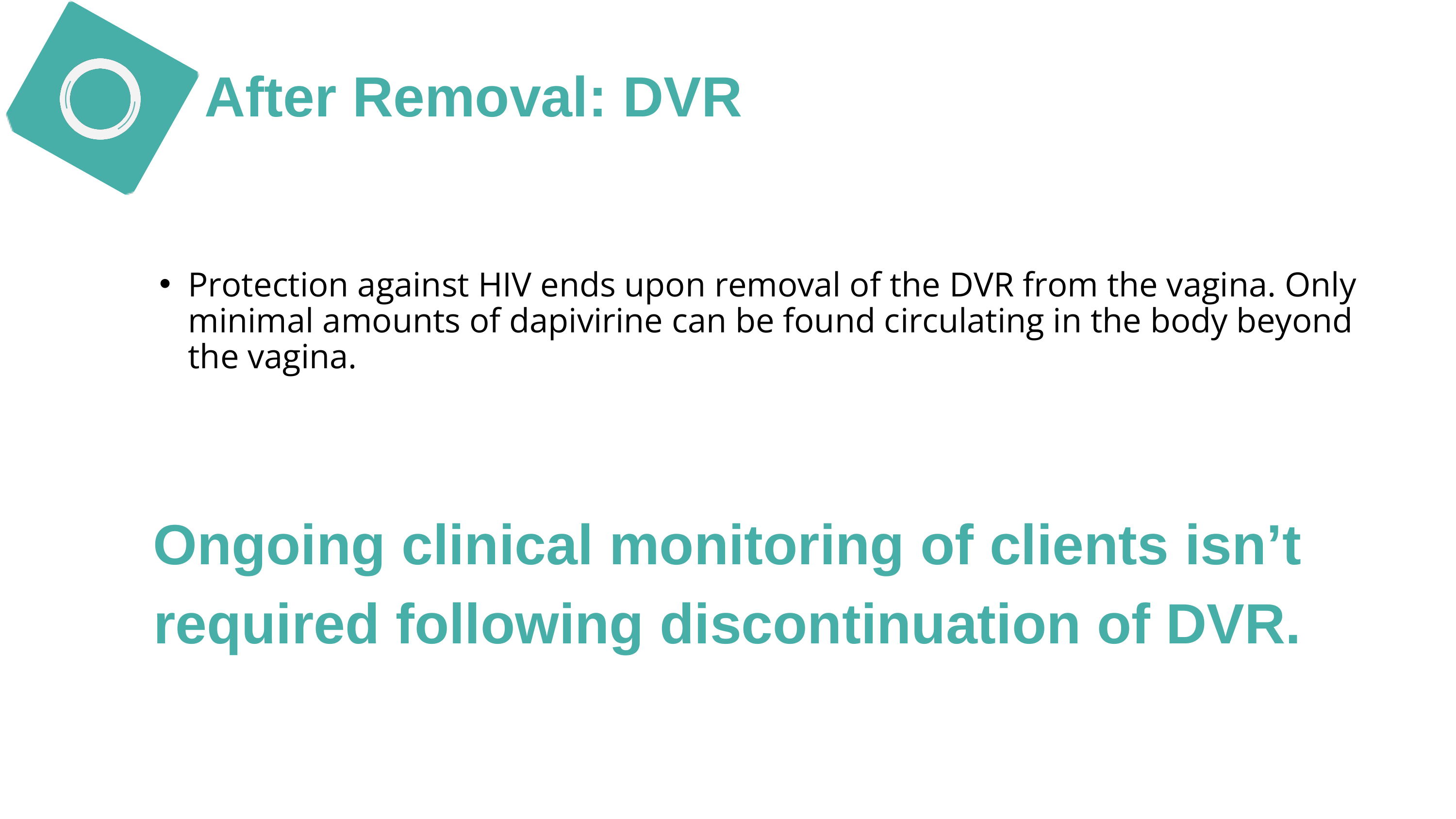

After Removal: DVR
Protection against HIV ends upon removal of the DVR from the vagina. Only minimal amounts of dapivirine can be found circulating in the body beyond the vagina.
Ongoing clinical monitoring of clients isn’t required following discontinuation of DVR.